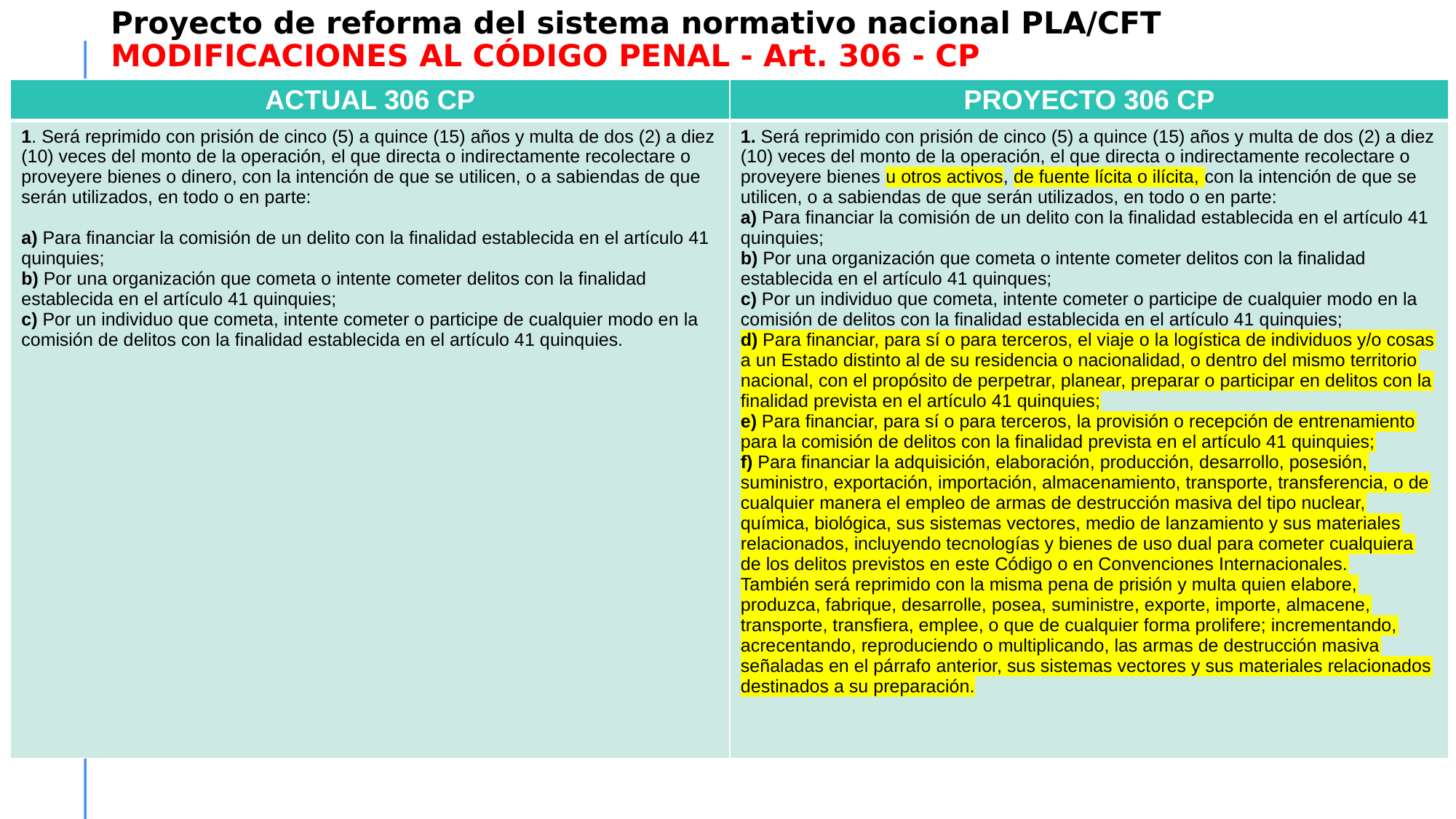

# Proyecto de reforma del sistema normativo nacional PLA/CFT MODIFICACIONES AL CÓDIGO PENAL - Art. 306 - CP
| ACTUAL 306 CP | PROYECTO 306 CP |
| --- | --- |
| 1. Será reprimido con prisión de cinco (5) a quince (15) años y multa de dos (2) a diez (10) veces del monto de la operación, el que directa o indirectamente recolectare o proveyere bienes o dinero, con la intención de que se utilicen, o a sabiendas de que serán utilizados, en todo o en parte: a) Para financiar la comisión de un delito con la finalidad establecida en el artículo 41 quinquies; b) Por una organización que cometa o intente cometer delitos con la finalidad establecida en el artículo 41 quinquies; c) Por un individuo que cometa, intente cometer o participe de cualquier modo en la comisión de delitos con la finalidad establecida en el artículo 41 quinquies. | 1. Será reprimido con prisión de cinco (5) a quince (15) años y multa de dos (2) a diez (10) veces del monto de la operación, el que directa o indirectamente recolectare o proveyere bienes u otros activos, de fuente lícita o ilícita, con la intención de que se utilicen, o a sabiendas de que serán utilizados, en todo o en parte: a) Para financiar la comisión de un delito con la finalidad establecida en el artículo 41 quinquies; b) Por una organización que cometa o intente cometer delitos con la finalidad establecida en el artículo 41 quinques; c) Por un individuo que cometa, intente cometer o participe de cualquier modo en la comisión de delitos con la finalidad establecida en el artículo 41 quinquies; d) Para financiar, para sí o para terceros, el viaje o la logística de individuos y/o cosas a un Estado distinto al de su residencia o nacionalidad, o dentro del mismo territorio nacional, con el propósito de perpetrar, planear, preparar o participar en delitos con la finalidad prevista en el artículo 41 quinquies; e) Para financiar, para sí o para terceros, la provisión o recepción de entrenamiento para la comisión de delitos con la finalidad prevista en el artículo 41 quinquies; f) Para financiar la adquisición, elaboración, producción, desarrollo, posesión, suministro, exportación, importación, almacenamiento, transporte, transferencia, o de cualquier manera el empleo de armas de destrucción masiva del tipo nuclear, química, biológica, sus sistemas vectores, medio de lanzamiento y sus materiales relacionados, incluyendo tecnologías y bienes de uso dual para cometer cualquiera de los delitos previstos en este Código o en Convenciones Internacionales. También será reprimido con la misma pena de prisión y multa quien elabore, produzca, fabrique, desarrolle, posea, suministre, exporte, importe, almacene, transporte, transfiera, emplee, o que de cualquier forma prolifere; incrementando, acrecentando, reproduciendo o multiplicando, las armas de destrucción masiva señaladas en el párrafo anterior, sus sistemas vectores y sus materiales relacionados destinados a su preparación. |